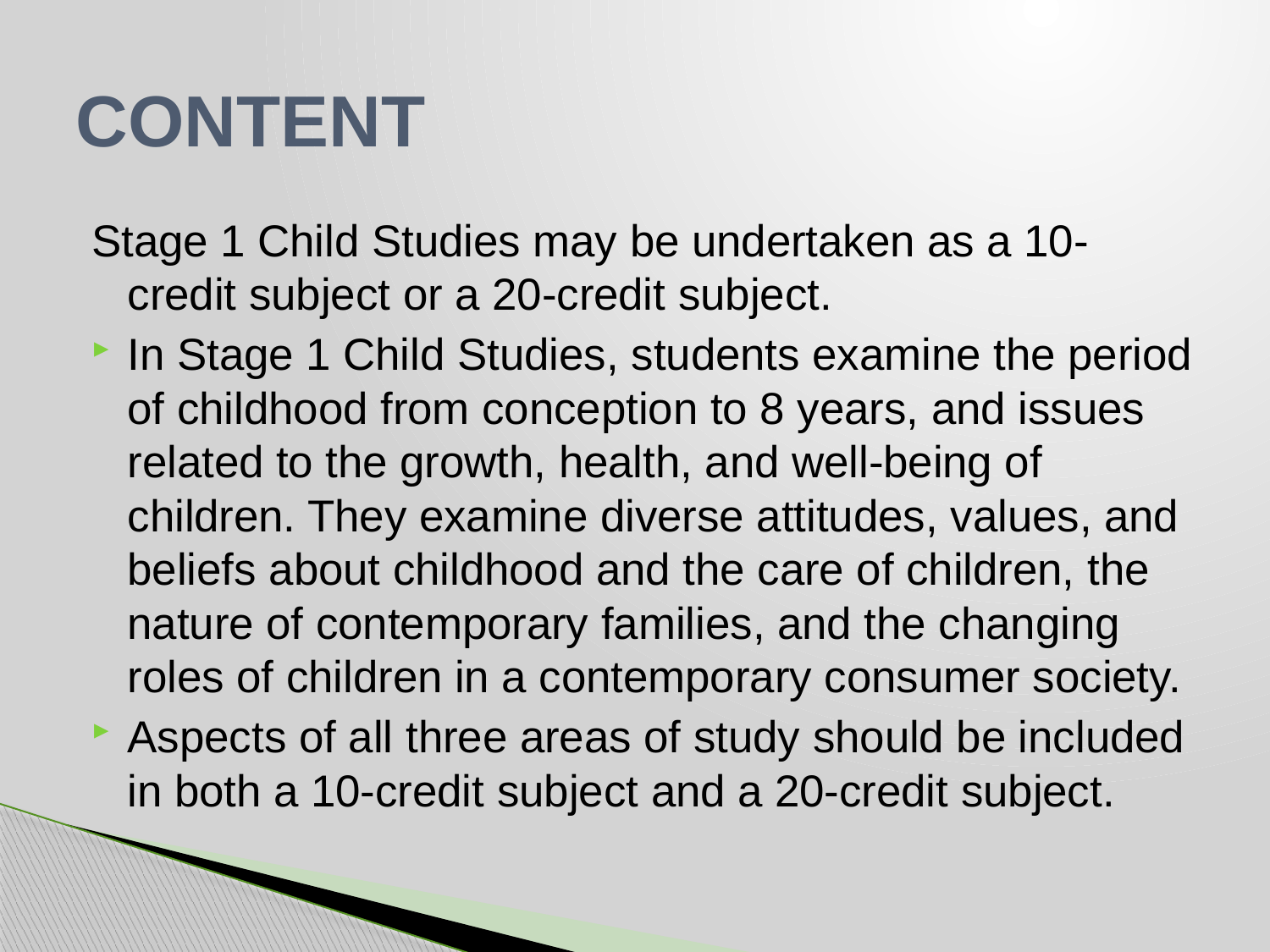

# Content
Stage 1 Child Studies may be undertaken as a 10-credit subject or a 20-credit subject.
In Stage 1 Child Studies, students examine the period of childhood from conception to 8 years, and issues related to the growth, health, and well-being of children. They examine diverse attitudes, values, and beliefs about childhood and the care of children, the nature of contemporary families, and the changing roles of children in a contemporary consumer society.
Aspects of all three areas of study should be included in both a 10-credit subject and a 20-credit subject.